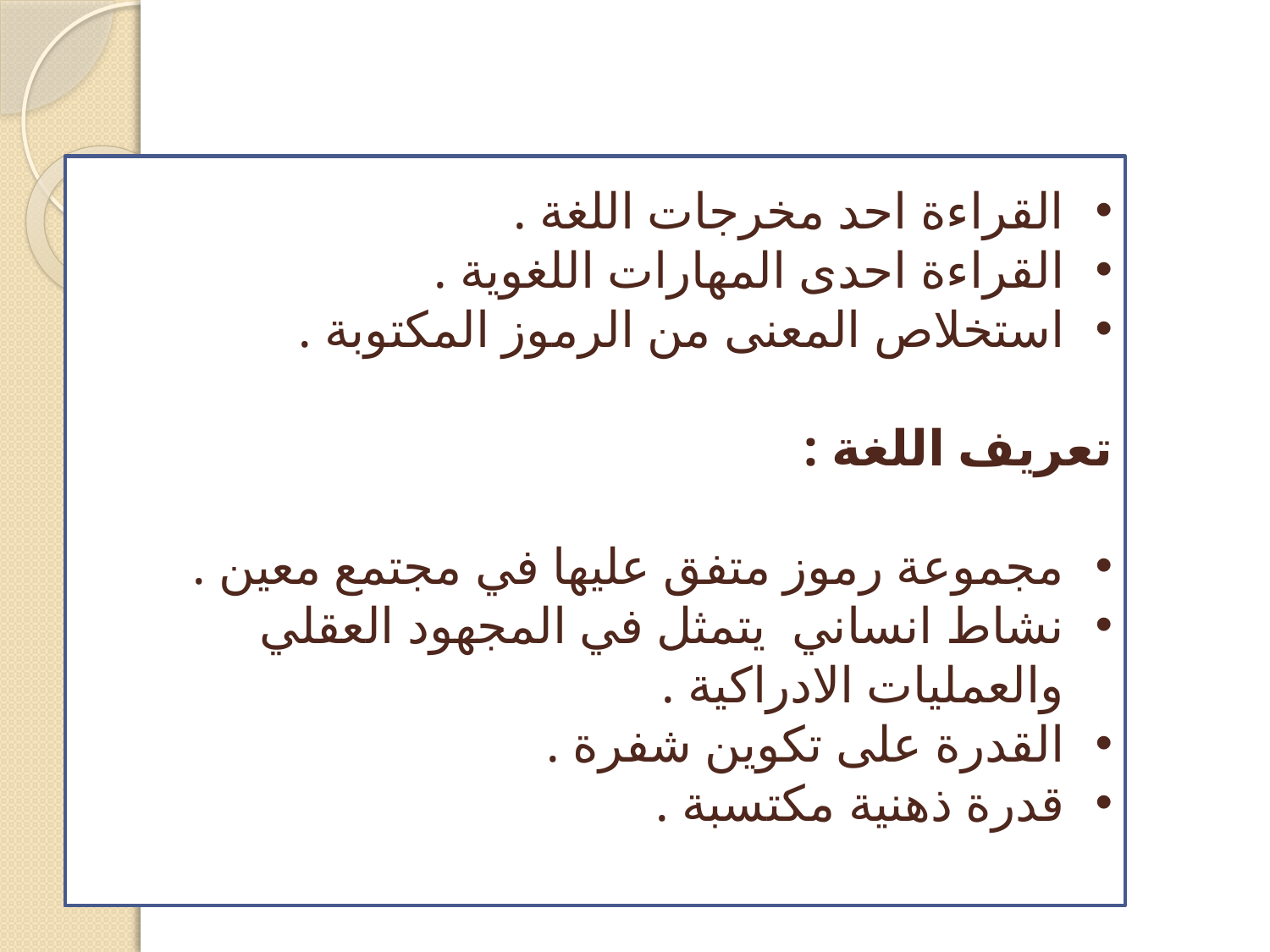

القراءة احد مخرجات اللغة .
القراءة احدى المهارات اللغوية .
استخلاص المعنى من الرموز المكتوبة .

تعريف اللغة :

مجموعة رموز متفق عليها في مجتمع معين .
نشاط انساني  يتمثل في المجهود العقلي والعمليات الادراكية .
القدرة على تكوين شفرة .
قدرة ذهنية مكتسبة .

التعريف باللغة وعلاقتها بالقراءة